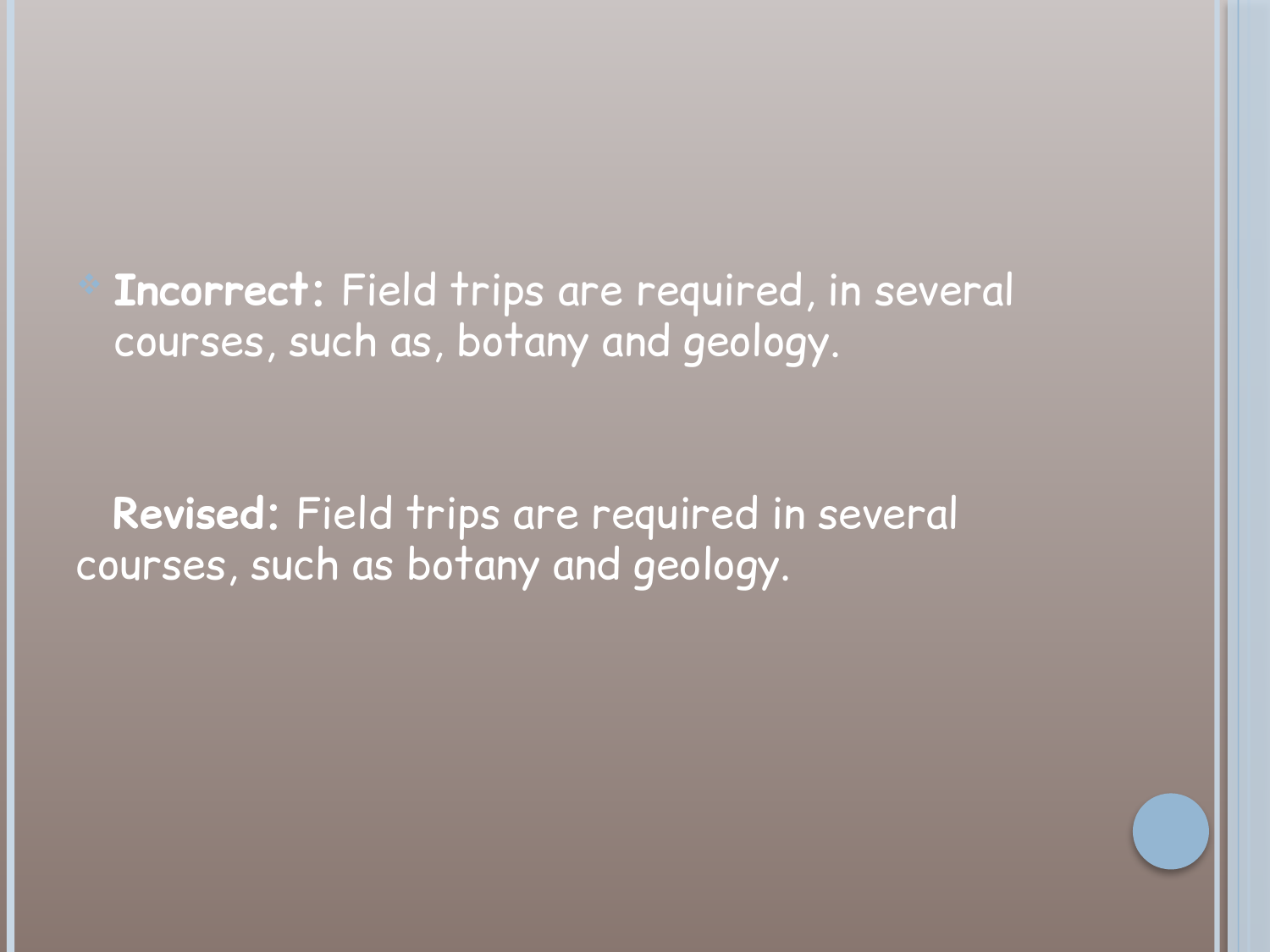

#
Incorrect: Field trips are required, in several courses, such as, botany and geology.

  Revised: Field trips are required in several courses, such as botany and geology.